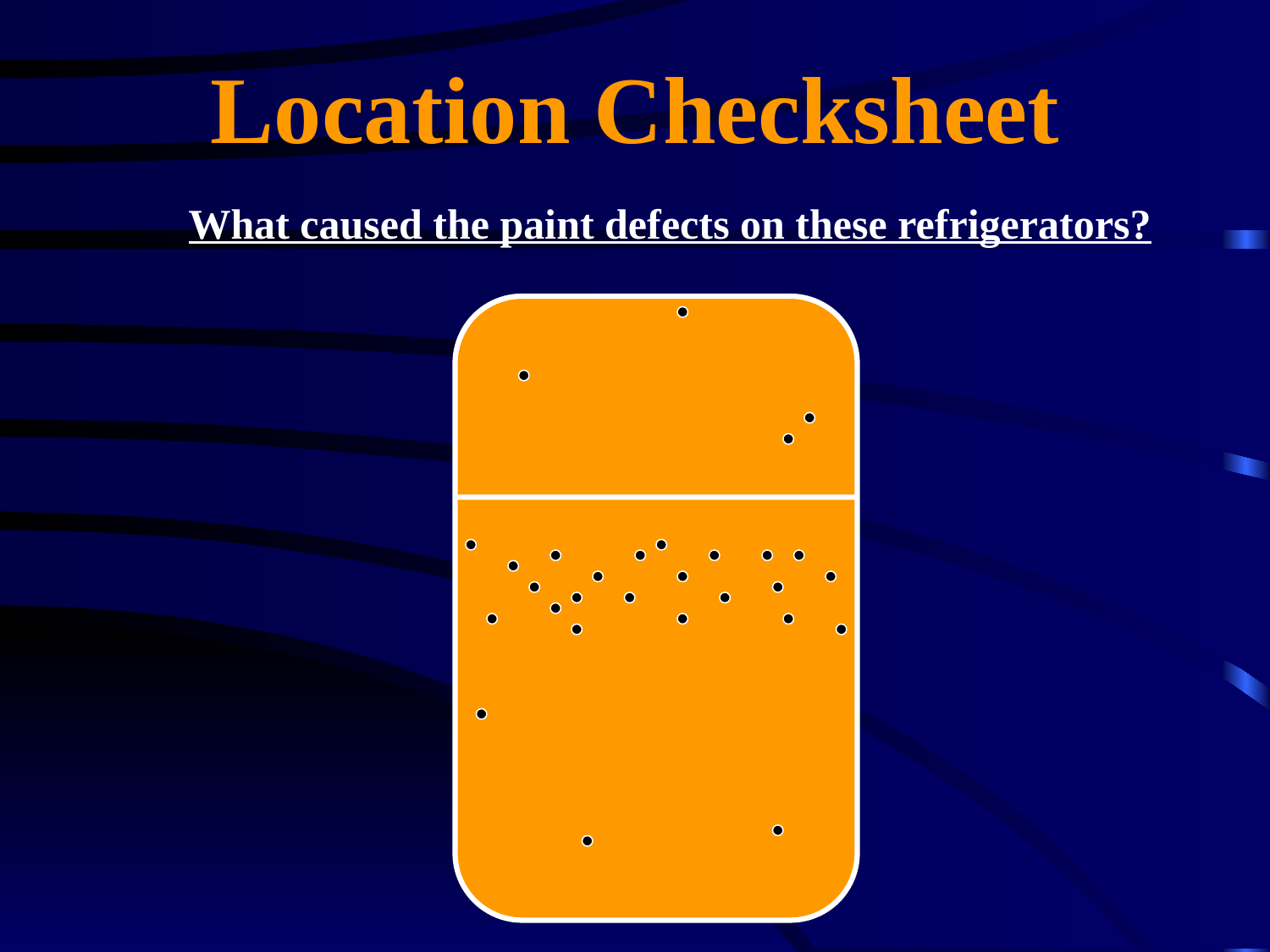

Location Checksheet
What caused the paint defects on these refrigerators?